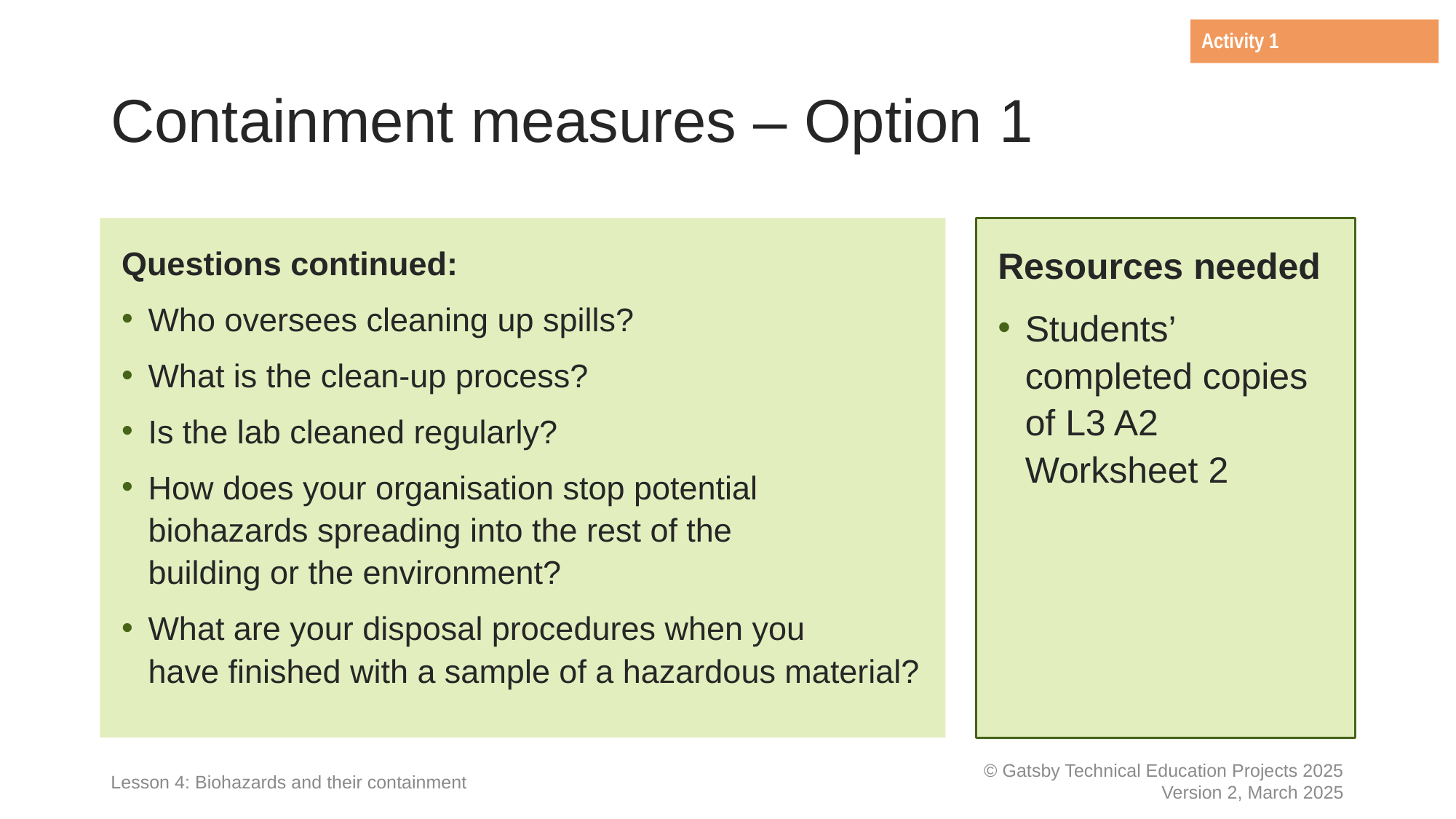

Activity 1
# Containment measures – Option 1
Questions continued:
Who oversees cleaning up spills?
What is the clean-up process?
Is the lab cleaned regularly?
How does your organisation stop potential
biohazards spreading into the rest of the
building or the environment?
What are your disposal procedures when you
have finished with a sample of a hazardous material?
Resources needed
Students’ completed copies of L3 A2 Worksheet 2
Lesson 4: Biohazards and their containment